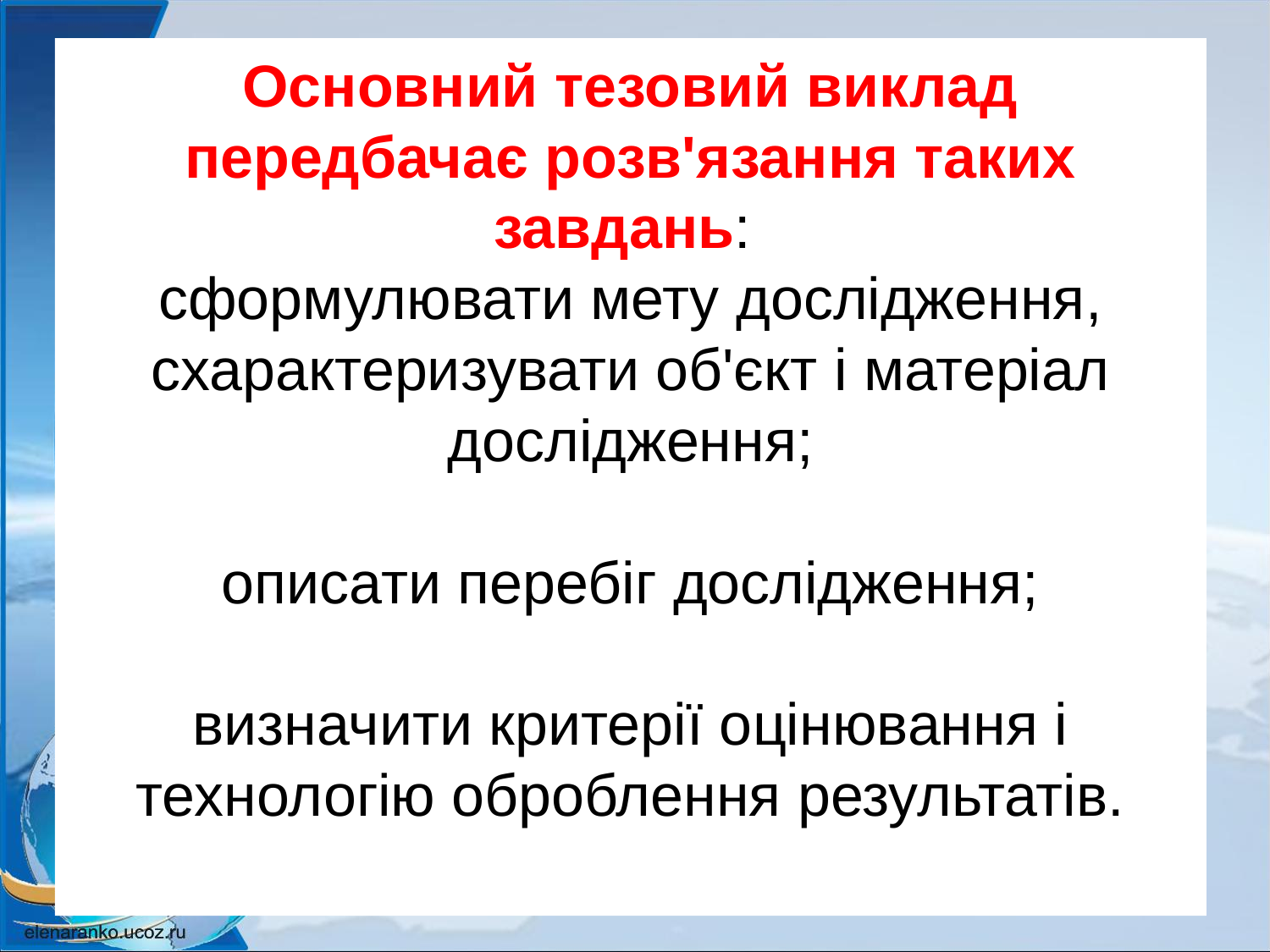

# Основний тезовий виклад передбачає розв'язання таких завдань:  сформулювати мету дослідження, схарактеризувати об'єкт і матеріал дослідження;   описати перебіг дослідження;   визначити критерії оцінювання і технологію оброблення результатів.